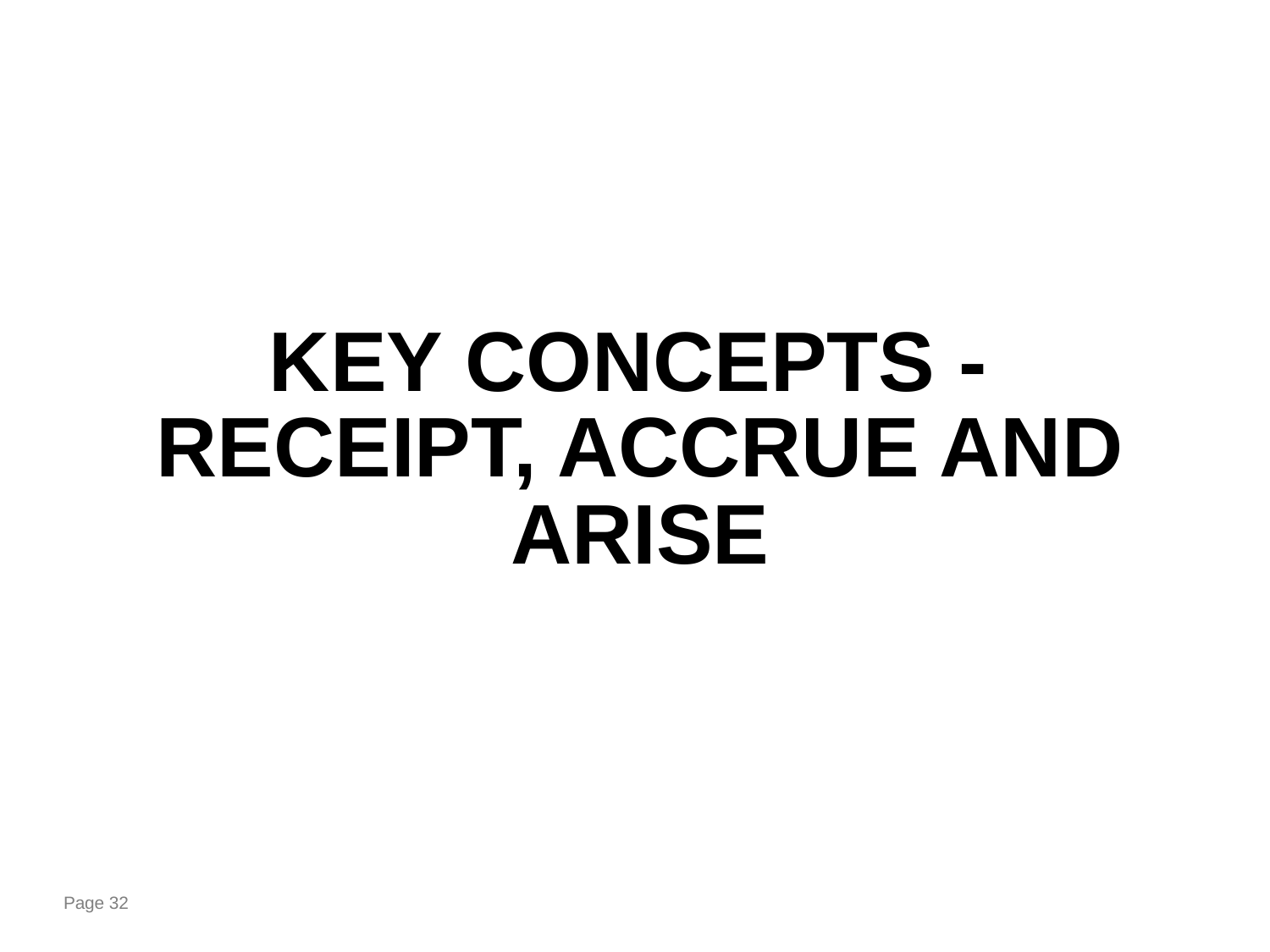

# KEY CONCEPTs -  RECEIPT, ACCRUE AND ARISE